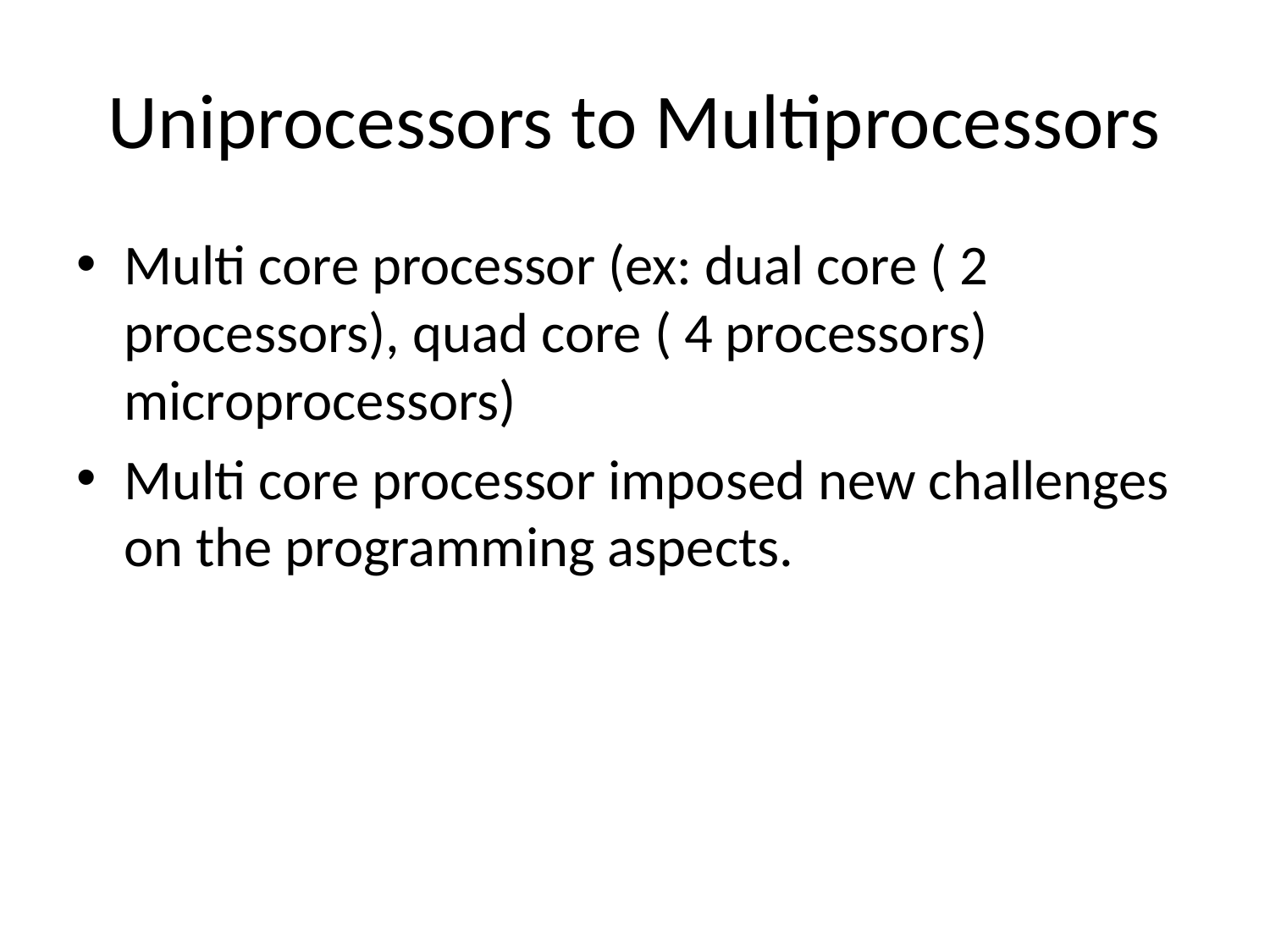

# Uniprocessors to Multiprocessors
Multi core processor (ex: dual core ( 2 processors), quad core ( 4 processors) microprocessors)
Multi core processor imposed new challenges on the programming aspects.